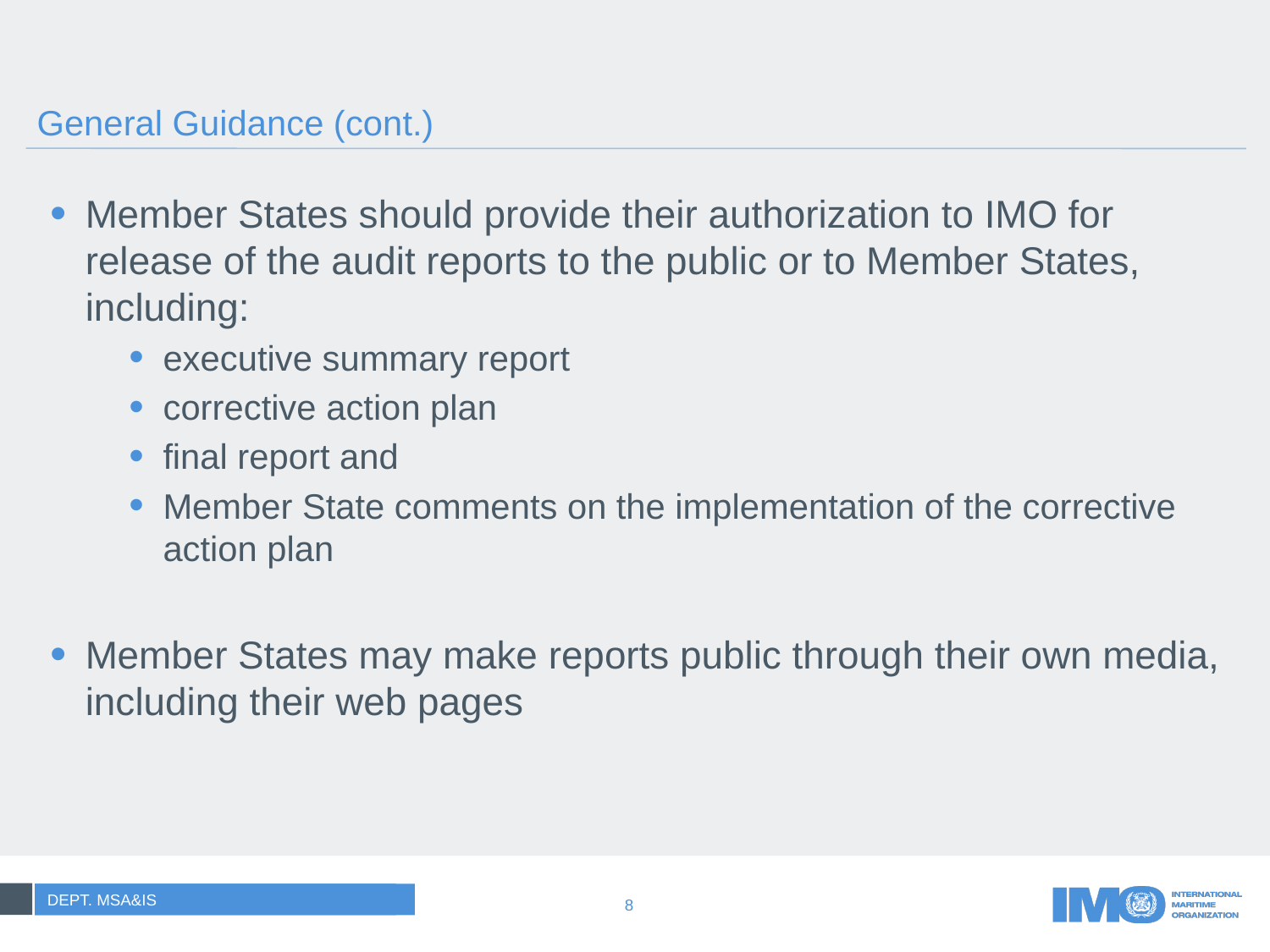

# General Guidance (cont.)
Member States should provide their authorization to IMO for release of the audit reports to the public or to Member States, including:
executive summary report
corrective action plan
final report and
Member State comments on the implementation of the corrective action plan

Member States may make reports public through their own media, including their web pages